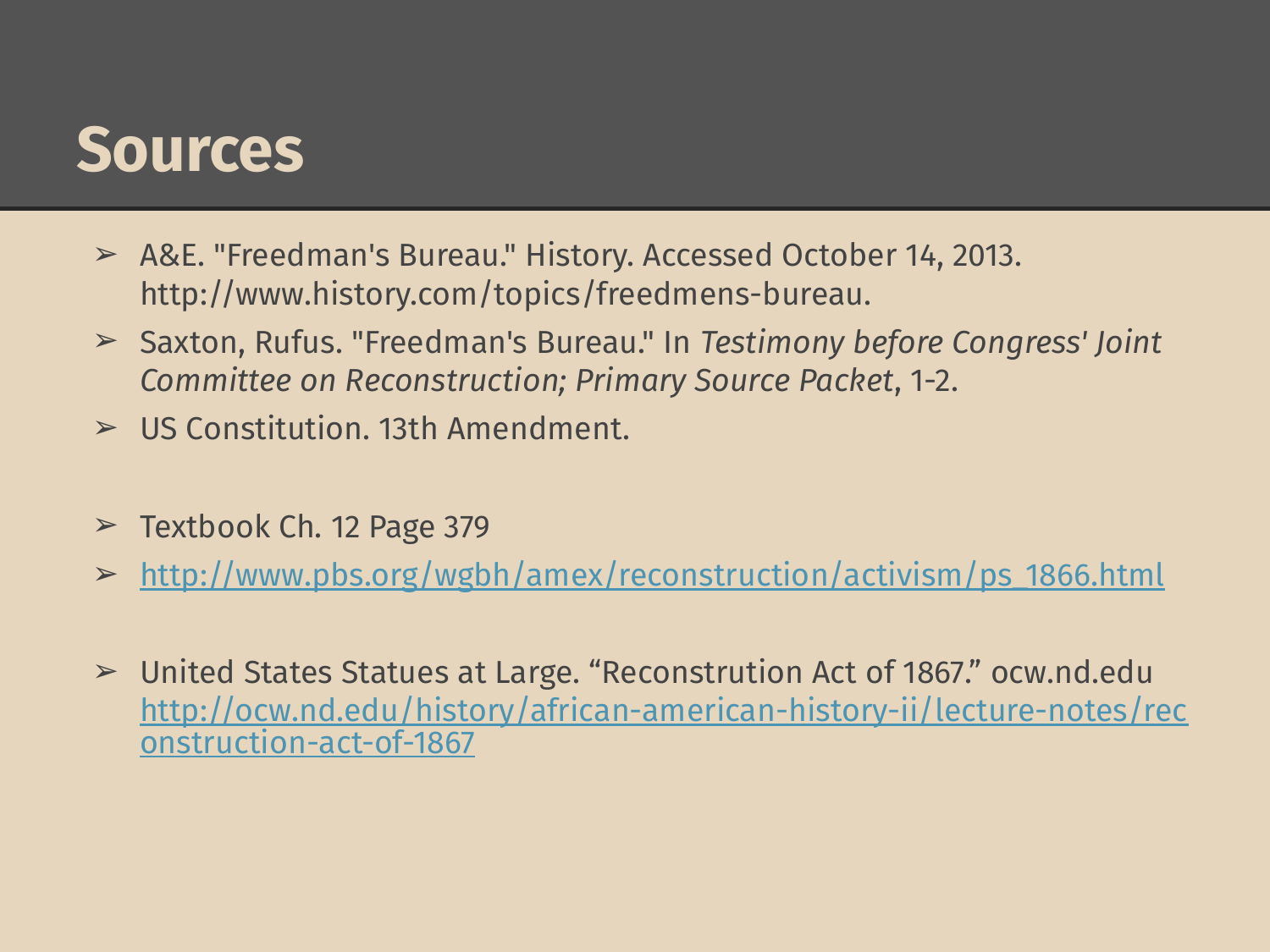

# Sources
A&E. "Freedman's Bureau." History. Accessed October 14, 2013. http://www.history.com/topics/freedmens-bureau.
Saxton, Rufus. "Freedman's Bureau." In Testimony before Congress' Joint Committee on Reconstruction; Primary Source Packet, 1-2.
US Constitution. 13th Amendment.

Textbook Ch. 12 Page 379
http://www.pbs.org/wgbh/amex/reconstruction/activism/ps_1866.html

United States Statues at Large. “Reconstrution Act of 1867.” ocw.nd.edu   http://ocw.nd.edu/history/african-american-history-ii/lecture-notes/reconstruction-act-of-1867